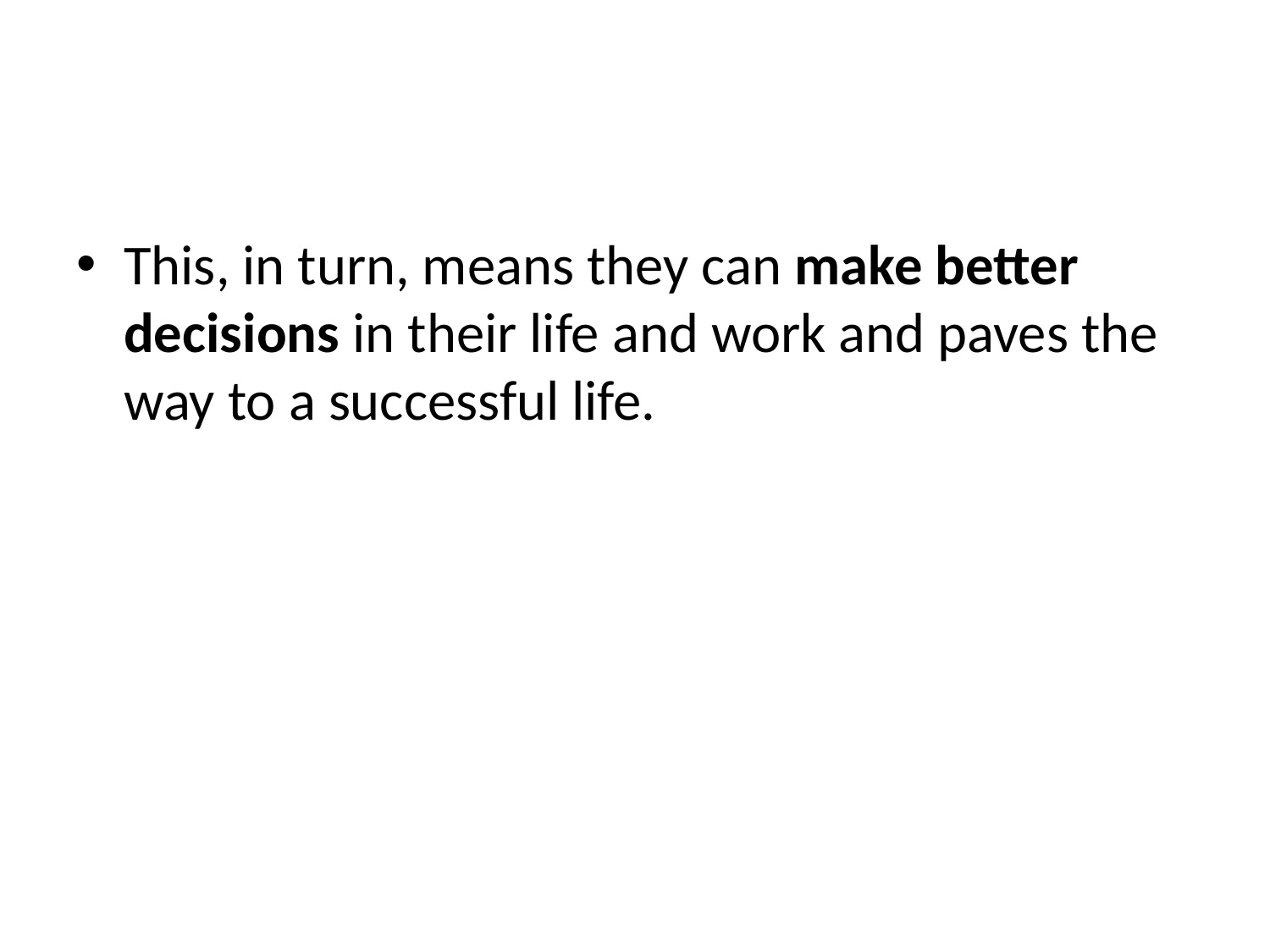

#
This, in turn, means they can make better decisions in their life and work and paves the way to a successful life.